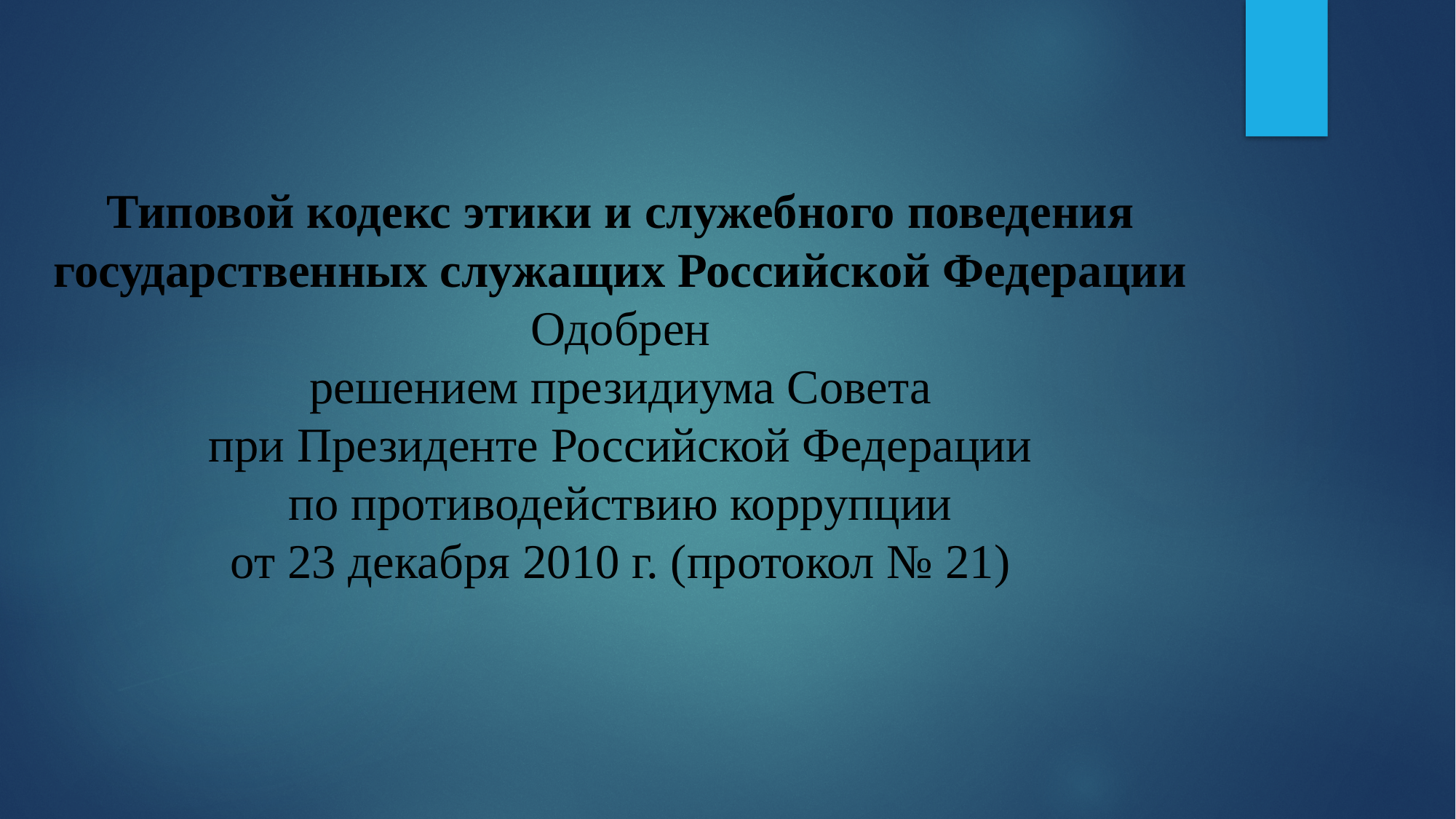

Типовой кодекс этики и служебного поведения государственных служащих Российской Федерации
Одобрен
решением президиума Совета
при Президенте Российской Федерации
по противодействию коррупции
от 23 декабря 2010 г. (протокол № 21)